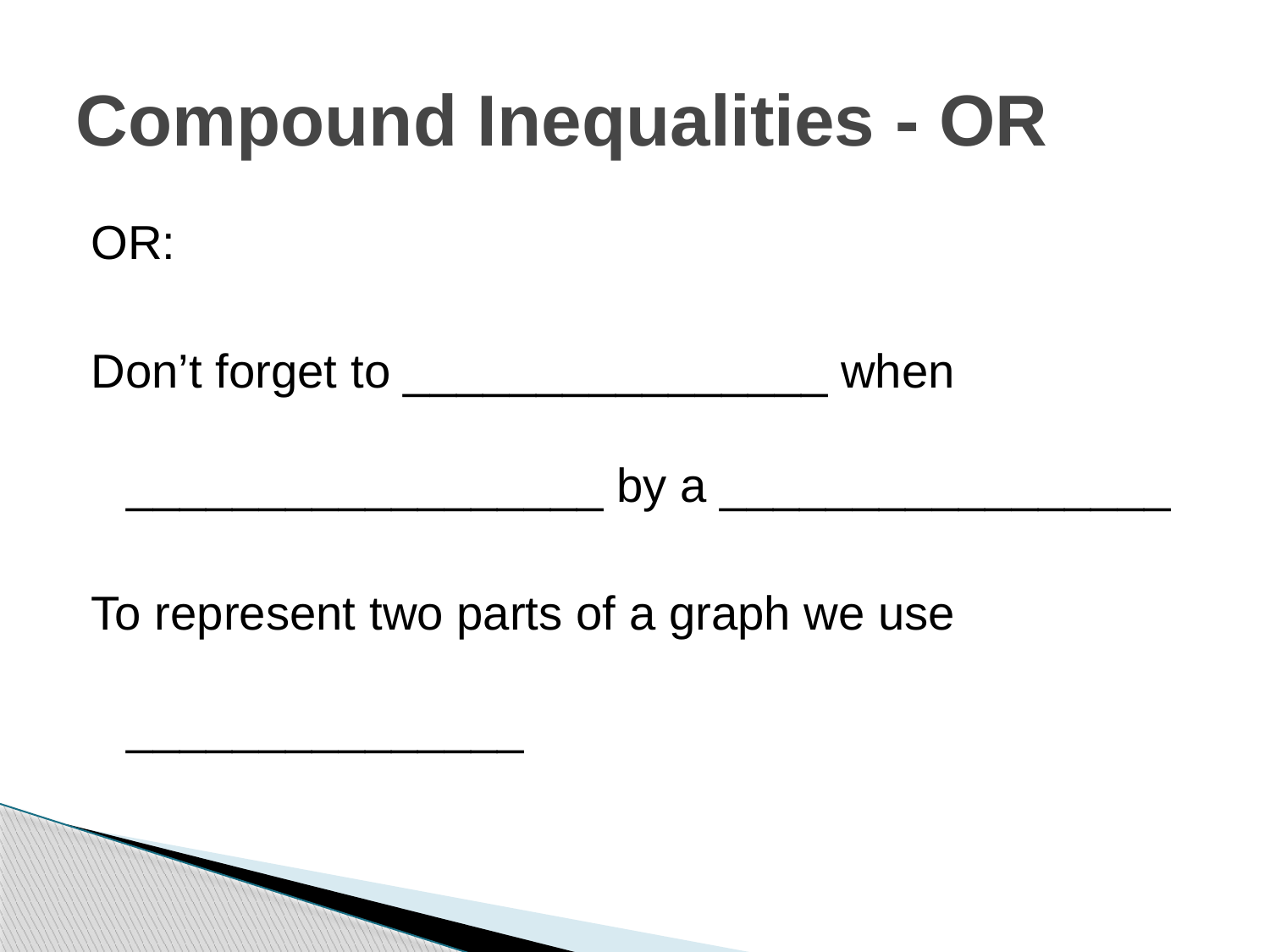

# Compound Inequalities - OR
OR:

Don’t forget to ________________ when
__________________ by a _________________

To represent two parts of a graph we use
_______________